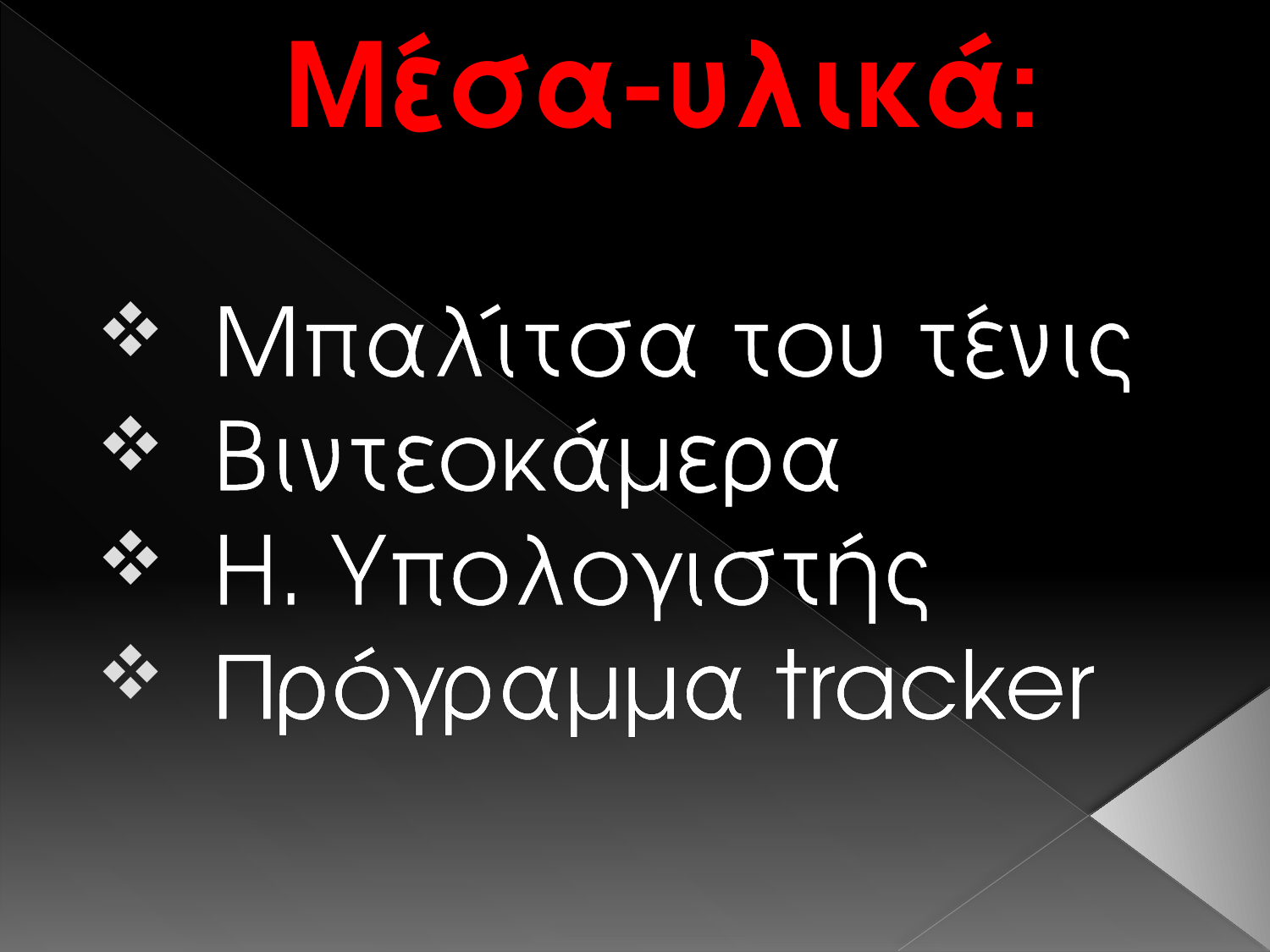

# Μέσα-υλικά:
Μπαλίτσα του τένις
Βιντεοκάμερα
Η. Υπολογιστής
Πρόγραμμα tracker